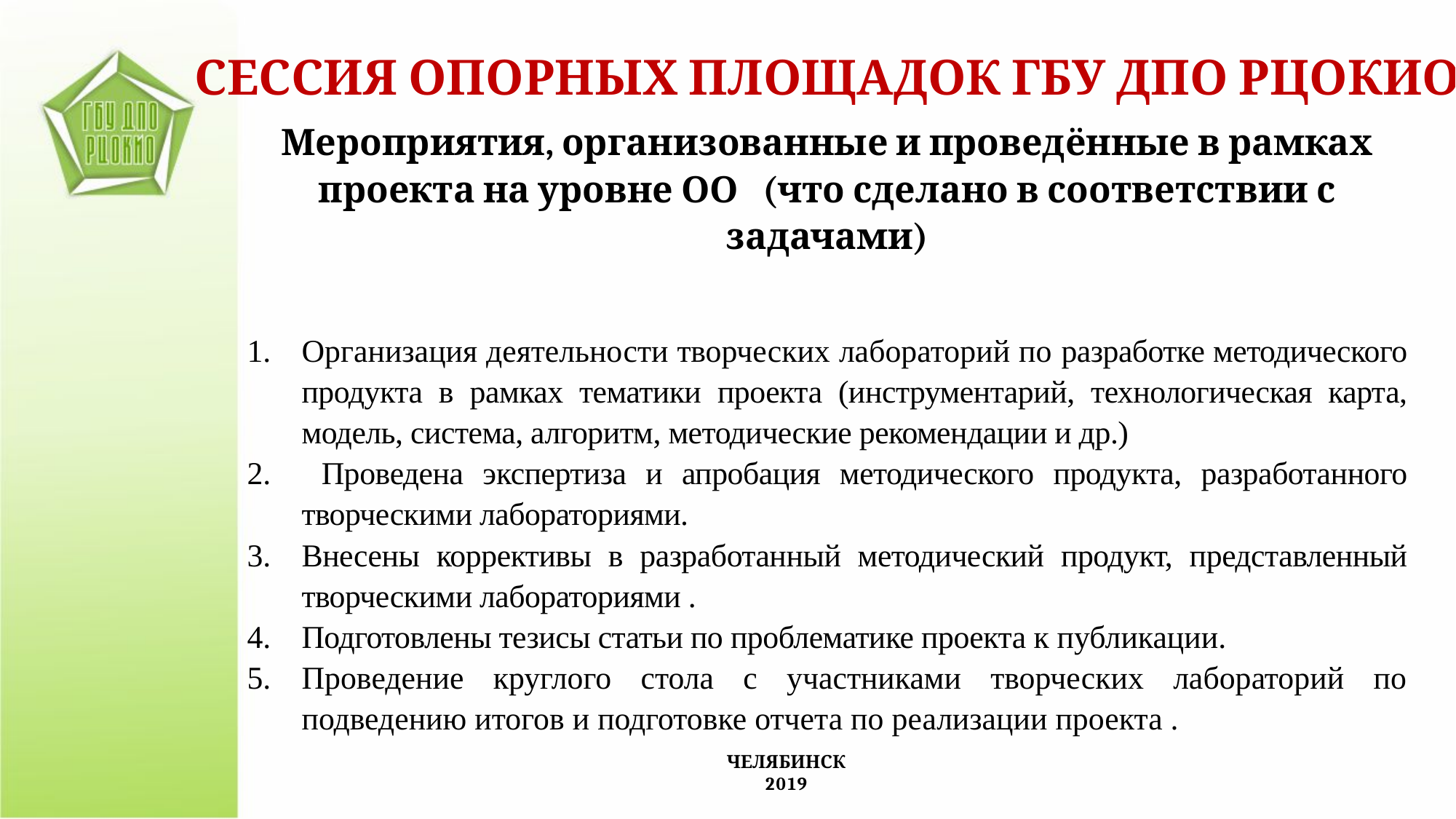

СЕССИЯ ОПОРНЫХ ПЛОЩАДОК ГБУ ДПО РЦОКИО
Мероприятия, организованные и проведённые в рамках проекта на уровне ОО   (что сделано в соответствии с задачами)

Организация деятельности творческих лабораторий по разработке методического продукта в рамках тематики проекта (инструментарий, технологическая карта, модель, система, алгоритм, методические рекомендации и др.)
 Проведена экспертиза и апробация методического продукта, разработанного творческими лабораториями.
Внесены коррективы в разработанный методический продукт, представленный творческими лабораториями .
Подготовлены тезисы статьи по проблематике проекта к публикации.
Проведение круглого стола с участниками творческих лабораторий по подведению итогов и подготовке отчета по реализации проекта .

ЧЕЛЯБИНСК
2019